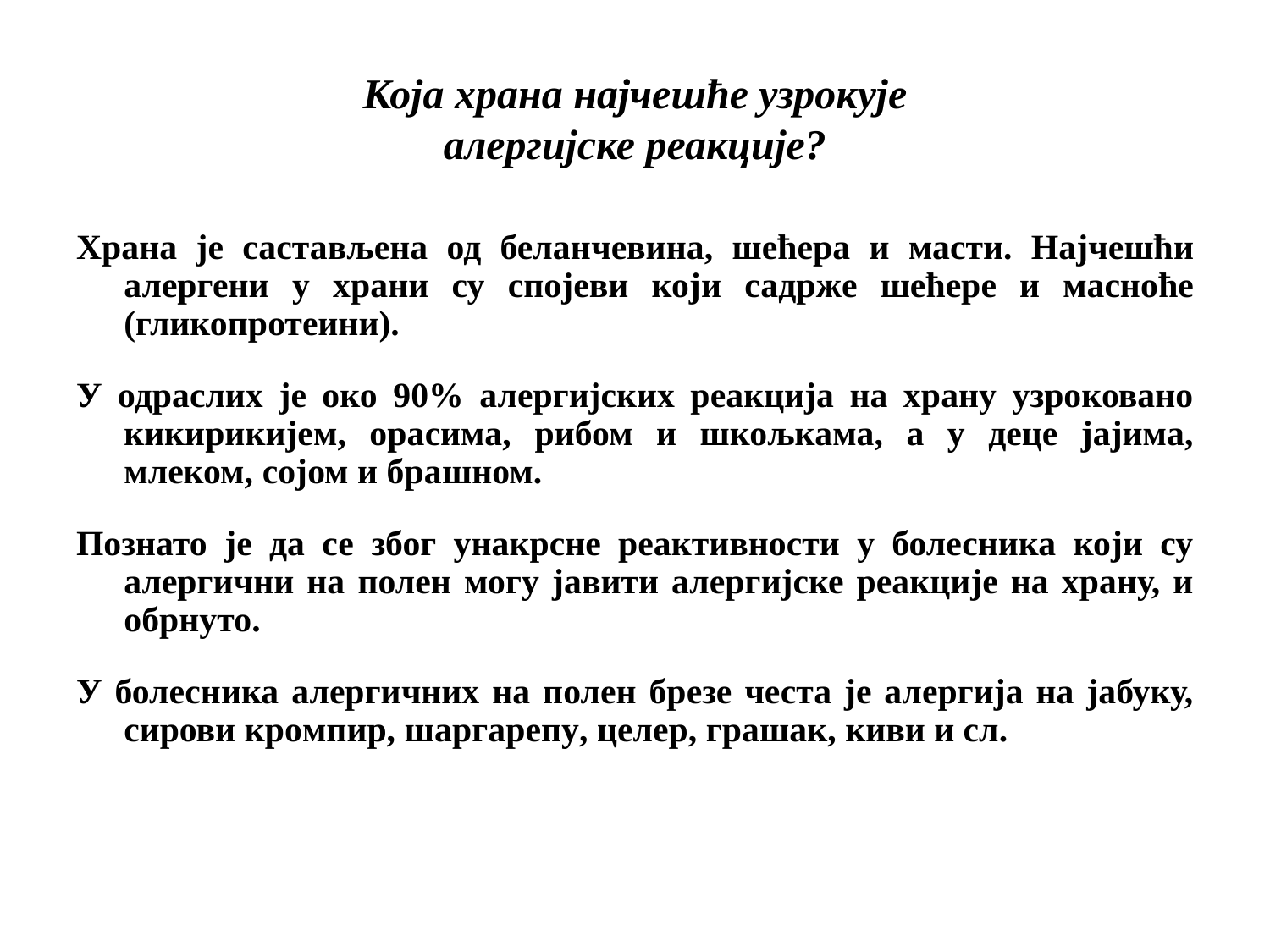

# Која храна најчешће узрокује алергијске реакције?
Храна је састављена од беланчевина, шећера и масти. Најчешћи алергени у храни су спојеви који садрже шећере и масноће (гликопротеини).

У одраслих је око 90% алергијских реакција на храну узроковано кикирикијем, орасима, рибом и шкољкама, а у деце јајима, млеком, сојом и брашном.

Познато је да се због унакрсне реактивности у болесника који су алергични на полен могу јавити алергијске реакције на храну, и обрнуто.

У болесника алергичних на полен брезе честа је алергија на јабуку, сирови кромпир, шаргарепу, целер, грашак, киви и сл.